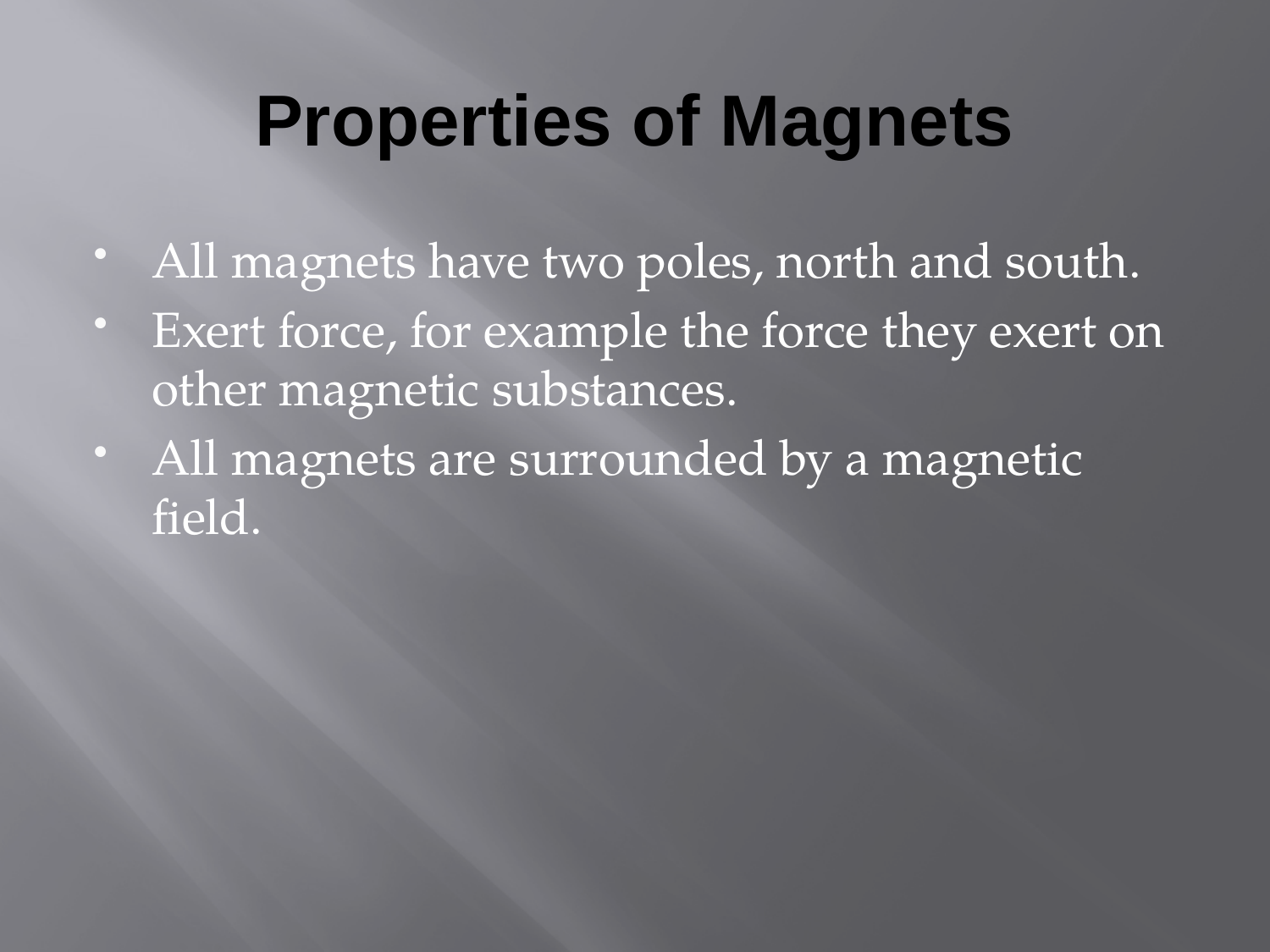

# Properties of Magnets
All magnets have two poles, north and south.
Exert force, for example the force they exert on other magnetic substances.
All magnets are surrounded by a magnetic field.